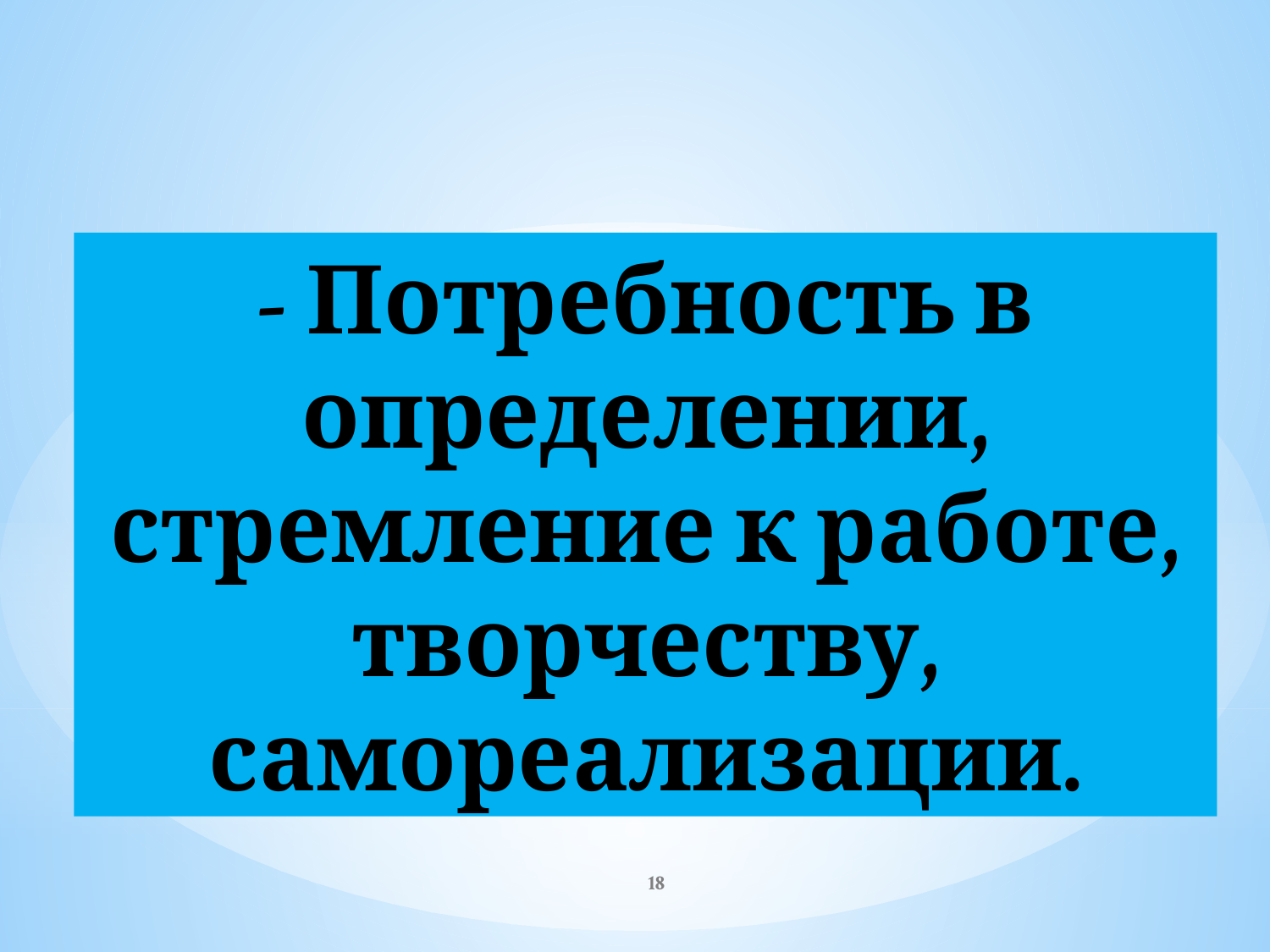

- Потребность в определении, стремление к работе, творчеству, самореализации.
18